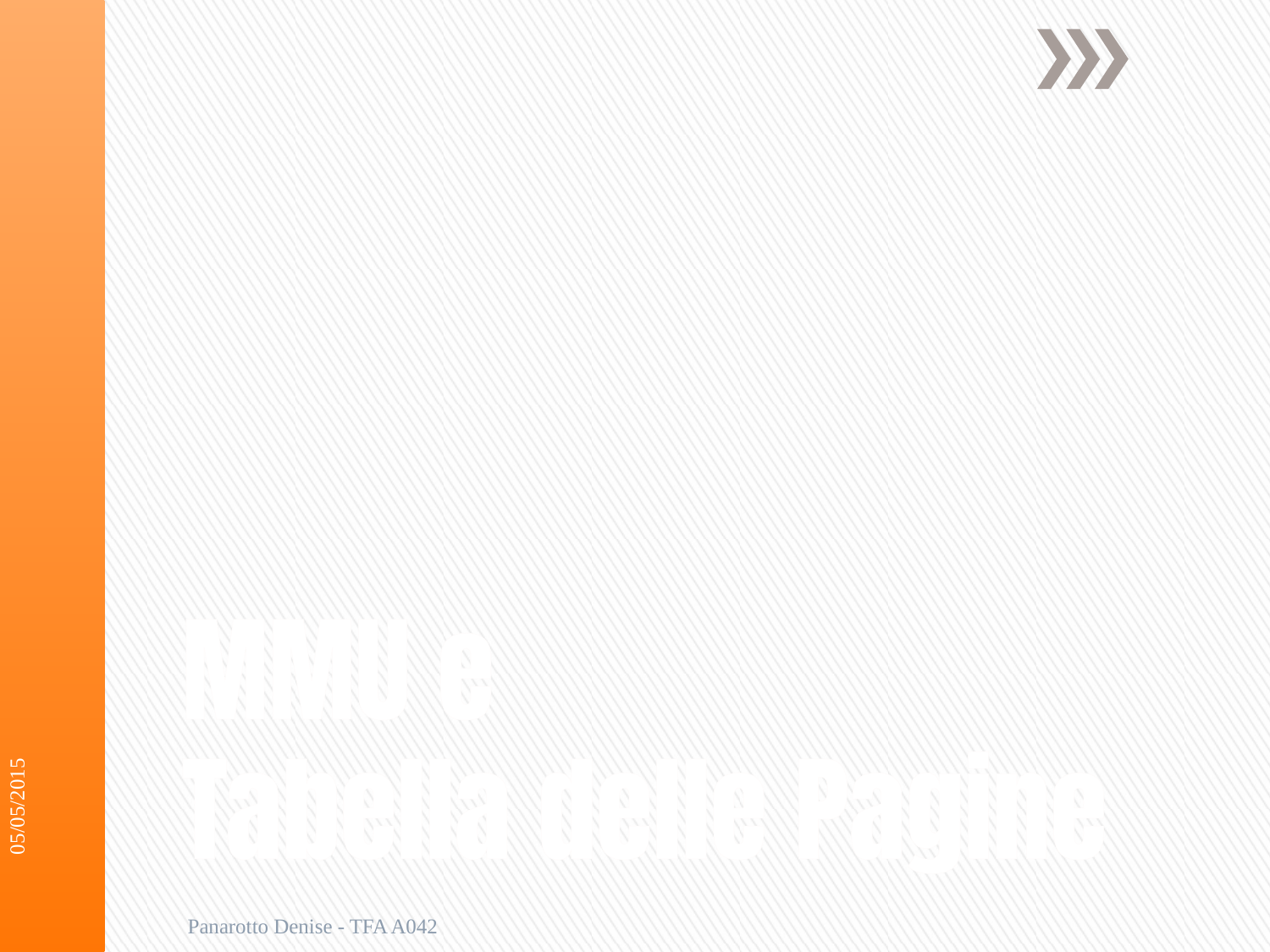

# MMU e Tabella delle Pagine
05/05/2015
Panarotto Denise - TFA A042